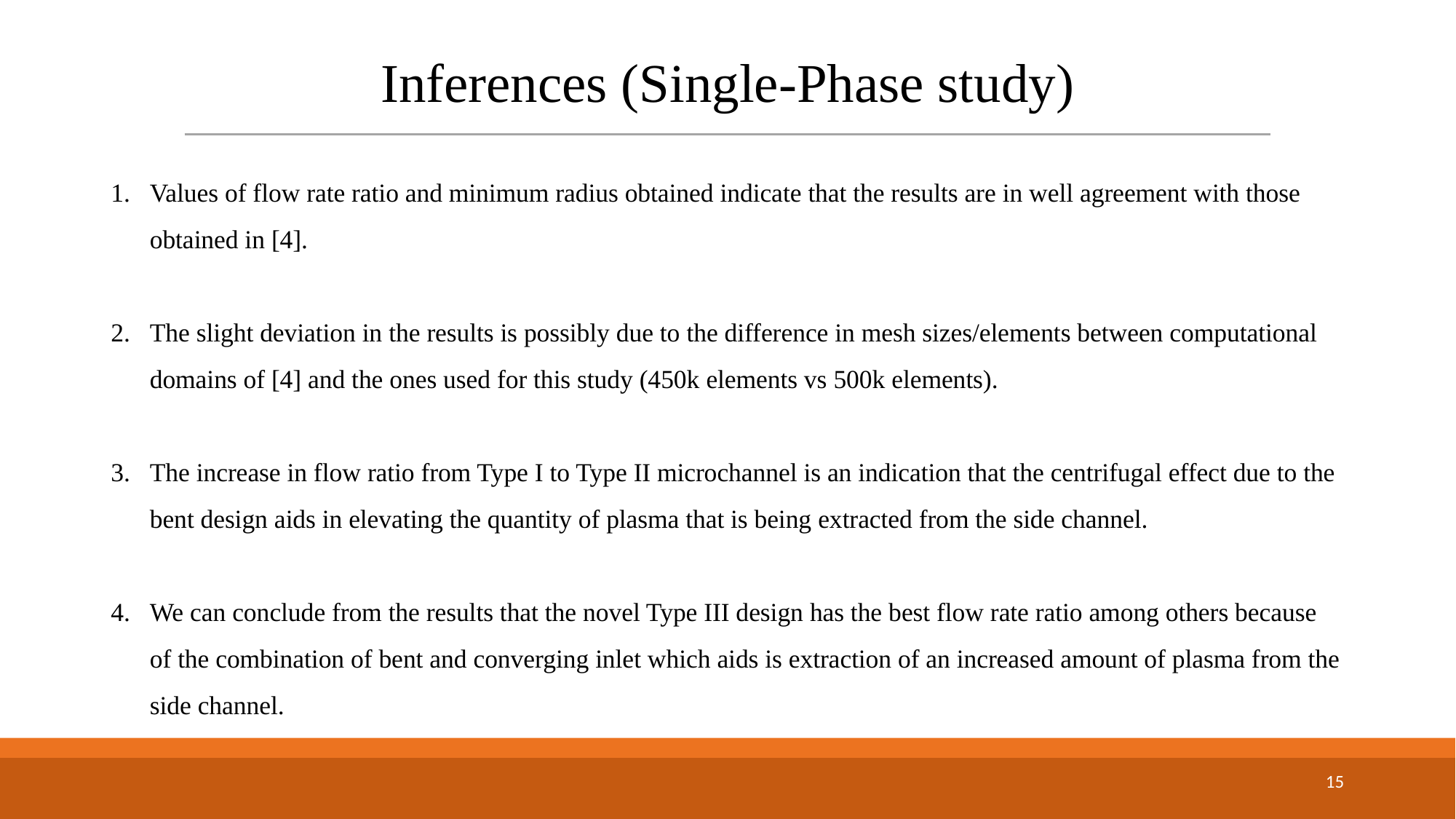

# Inferences (Single-Phase study)
Values of flow rate ratio and minimum radius obtained indicate that the results are in well agreement with those obtained in [4].

The slight deviation in the results is possibly due to the difference in mesh sizes/elements between computational domains of [4] and the ones used for this study (450k elements vs 500k elements).

The increase in flow ratio from Type I to Type II microchannel is an indication that the centrifugal effect due to the bent design aids in elevating the quantity of plasma that is being extracted from the side channel.

We can conclude from the results that the novel Type III design has the best flow rate ratio among others because of the combination of bent and converging inlet which aids is extraction of an increased amount of plasma from the side channel.

15